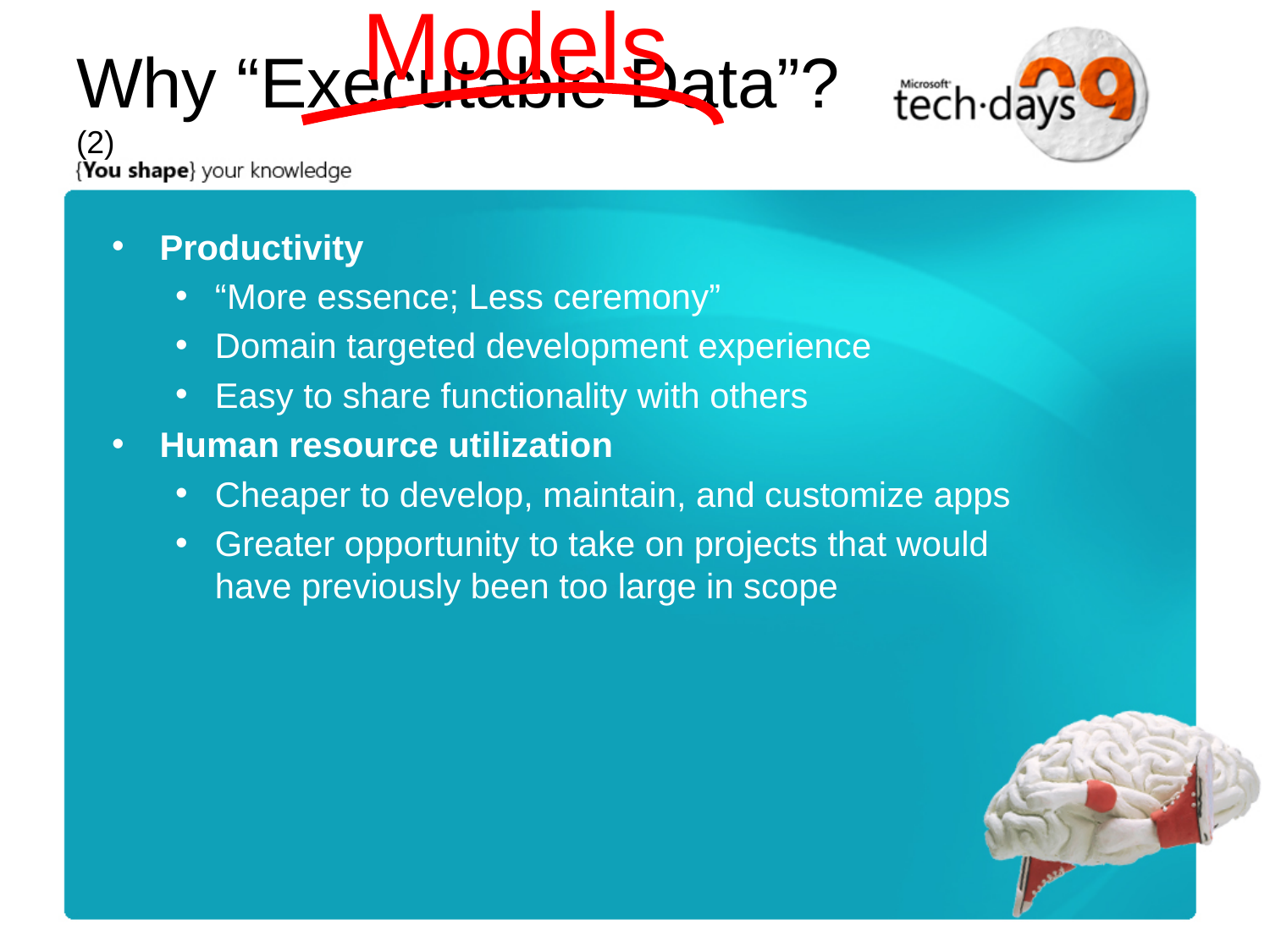

Models
# Why “Executable Data”? (2)

Productivity
“More essence; Less ceremony”
Domain targeted development experience
Easy to share functionality with others
Human resource utilization
Cheaper to develop, maintain, and customize apps
Greater opportunity to take on projects that would
have previously been too large in scope